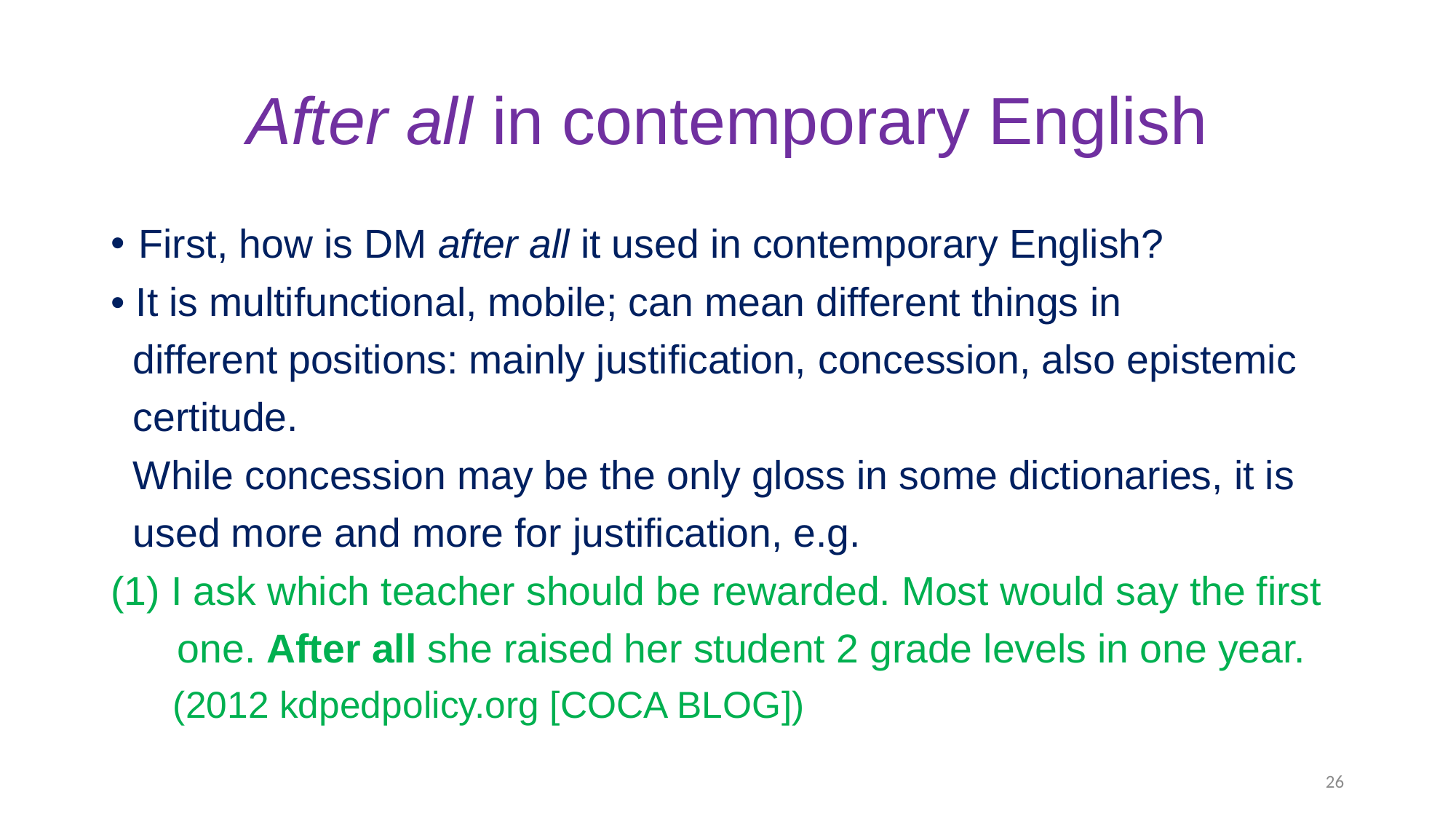

# After all in contemporary English
First, how is DM after all it used in contemporary English?
• It is multifunctional, mobile; can mean different things in
  different positions: mainly justification, concession, also epistemic
  certitude.
  While concession may be the only gloss in some dictionaries, it is
  used more and more for justification, e.g.
(1) I ask which teacher should be rewarded. Most would say the first
      one. After all she raised her student 2 grade levels in one year.
      (2012 kdpedpolicy.org [COCA BLOG])

26